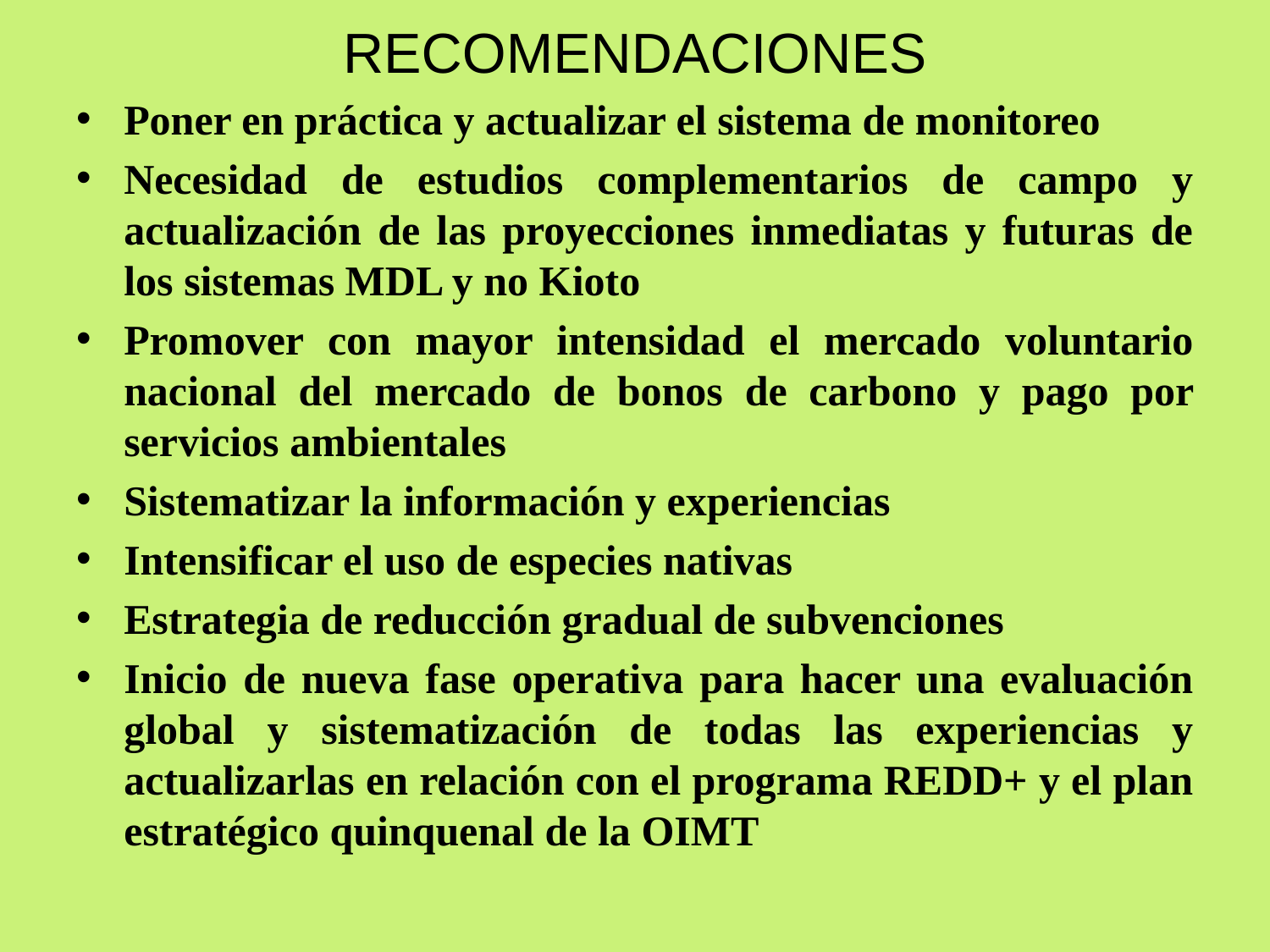

# RECOMENDACIONES
Poner en práctica y actualizar el sistema de monitoreo
Necesidad de estudios complementarios de campo y actualización de las proyecciones inmediatas y futuras de los sistemas MDL y no Kioto
Promover con mayor intensidad el mercado voluntario nacional del mercado de bonos de carbono y pago por servicios ambientales
Sistematizar la información y experiencias
Intensificar el uso de especies nativas
Estrategia de reducción gradual de subvenciones
Inicio de nueva fase operativa para hacer una evaluación global y sistematización de todas las experiencias y actualizarlas en relación con el programa REDD+ y el plan estratégico quinquenal de la OIMT